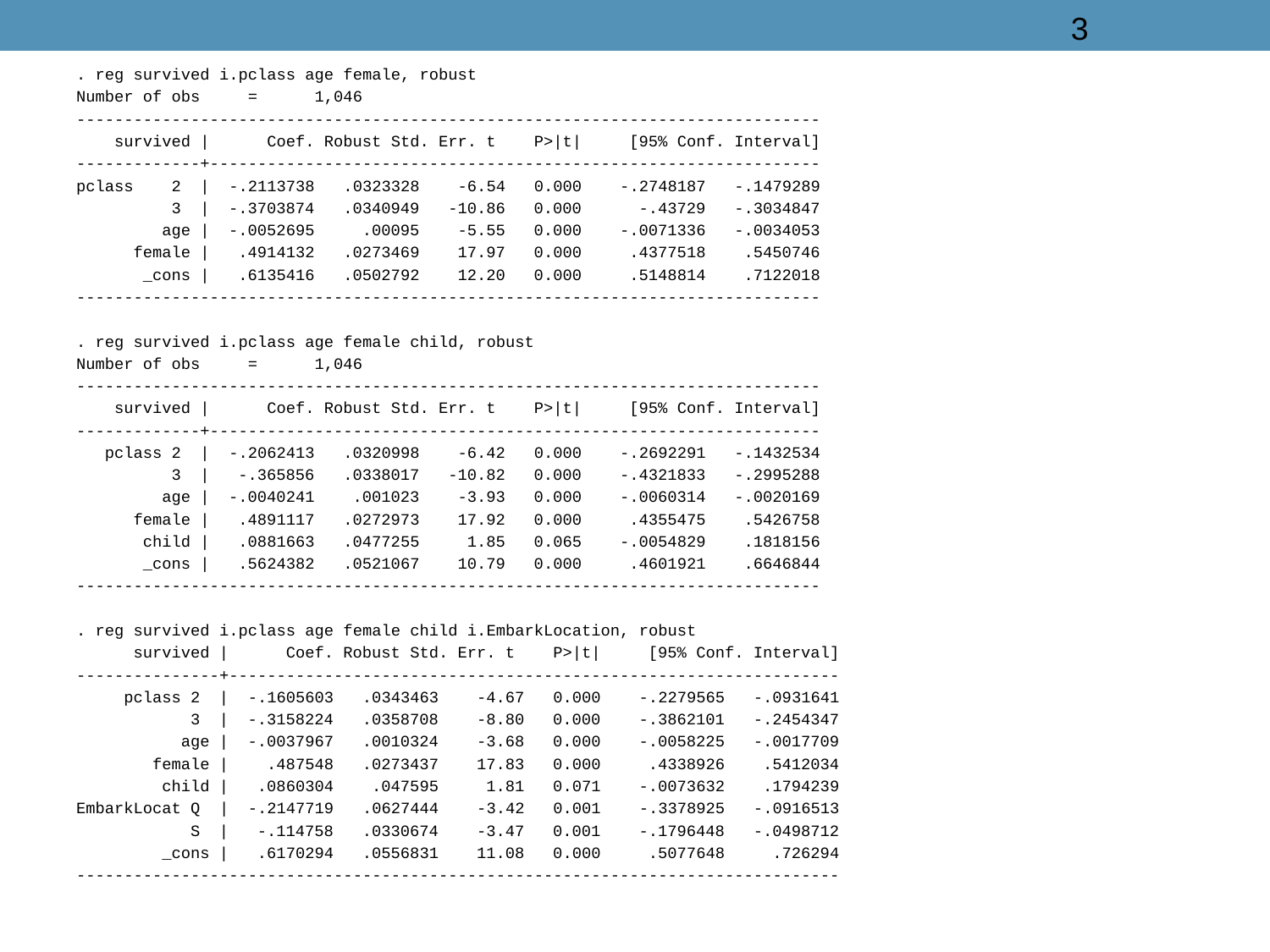

3
. reg survived i.pclass age female, robust
Number of obs     =      1,046
------------------------------------------------------------------------------
    survived |      Coef. Robust Std. Err. t    P>|t|     [95% Conf. Interval]
-------------+----------------------------------------------------------------
pclass    2  |  -.2113738   .0323328    -6.54   0.000    -.2748187   -.1479289
          3  |  -.3703874   .0340949   -10.86   0.000      -.43729   -.3034847
         age |  -.0052695     .00095    -5.55   0.000    -.0071336   -.0034053
      female |   .4914132   .0273469    17.97   0.000     .4377518    .5450746
       _cons |   .6135416   .0502792    12.20   0.000     .5148814    .7122018
------------------------------------------------------------------------------

. reg survived i.pclass age female child, robust
Number of obs     =      1,046
------------------------------------------------------------------------------
    survived |      Coef. Robust Std. Err. t    P>|t|     [95% Conf. Interval]
-------------+----------------------------------------------------------------
   pclass 2  |  -.2062413   .0320998    -6.42   0.000    -.2692291   -.1432534
          3  |   -.365856   .0338017   -10.82   0.000    -.4321833   -.2995288
         age |  -.0040241    .001023    -3.93   0.000    -.0060314   -.0020169
      female |   .4891117   .0272973    17.92   0.000     .4355475    .5426758
       child |   .0881663   .0477255     1.85   0.065    -.0054829    .1818156
       _cons |   .5624382   .0521067    10.79   0.000     .4601921    .6646844
------------------------------------------------------------------------------

. reg survived i.pclass age female child i.EmbarkLocation, robust
      survived |      Coef. Robust Std. Err. t    P>|t|     [95% Conf. Interval]
---------------+----------------------------------------------------------------
     pclass 2  |  -.1605603   .0343463    -4.67   0.000    -.2279565   -.0931641
            3  |  -.3158224   .0358708    -8.80   0.000    -.3862101   -.2454347
           age |  -.0037967   .0010324    -3.68   0.000    -.0058225   -.0017709
        female |    .487548   .0273437    17.83   0.000     .4338926    .5412034
         child |   .0860304    .047595     1.81   0.071    -.0073632    .1794239
EmbarkLocat Q  |  -.2147719   .0627444    -3.42   0.001    -.3378925   -.0916513
            S  |   -.114758   .0330674    -3.47   0.001    -.1796448   -.0498712
         _cons |   .6170294   .0556831    11.08   0.000     .5077648     .726294
--------------------------------------------------------------------------------